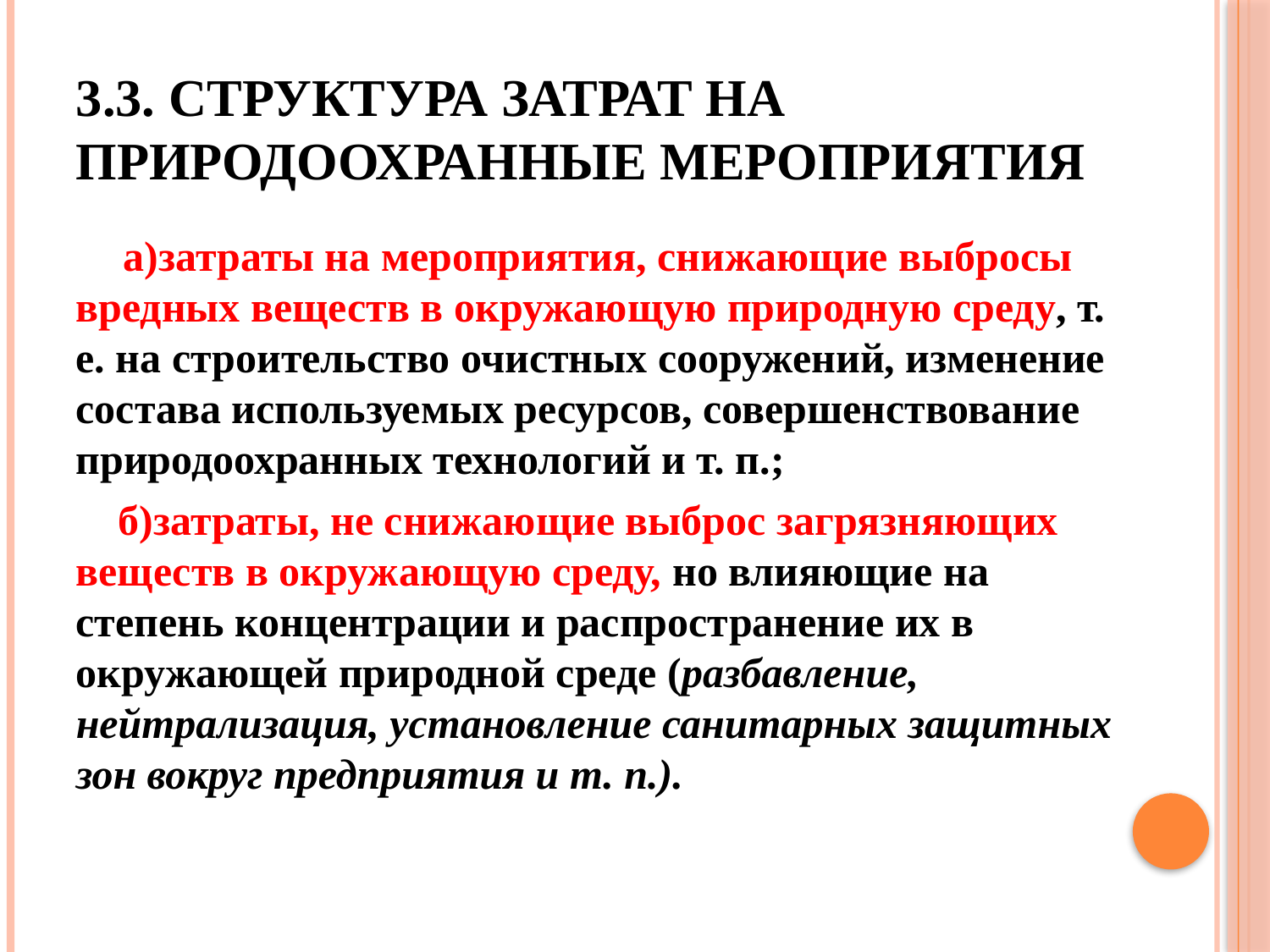

# 3.3. Структура затрат на природоохранные мероприятия
    а)затраты на мероприятия, снижающие выбросы вредных веществ в окружающую природную среду, т. е. на строительство очистных сооружений, изменение состава используемых ресурсов, совершенствование природоохранных технологий и т. п.;
    б)затраты, не снижающие выброс загрязняющих веществ в окружающую среду, но влияющие на степень концентрации и распространение их в окружающей природной среде (разбавление, нейтрализация, установление санитарных защитных зон вокруг предприятия и т. п.).